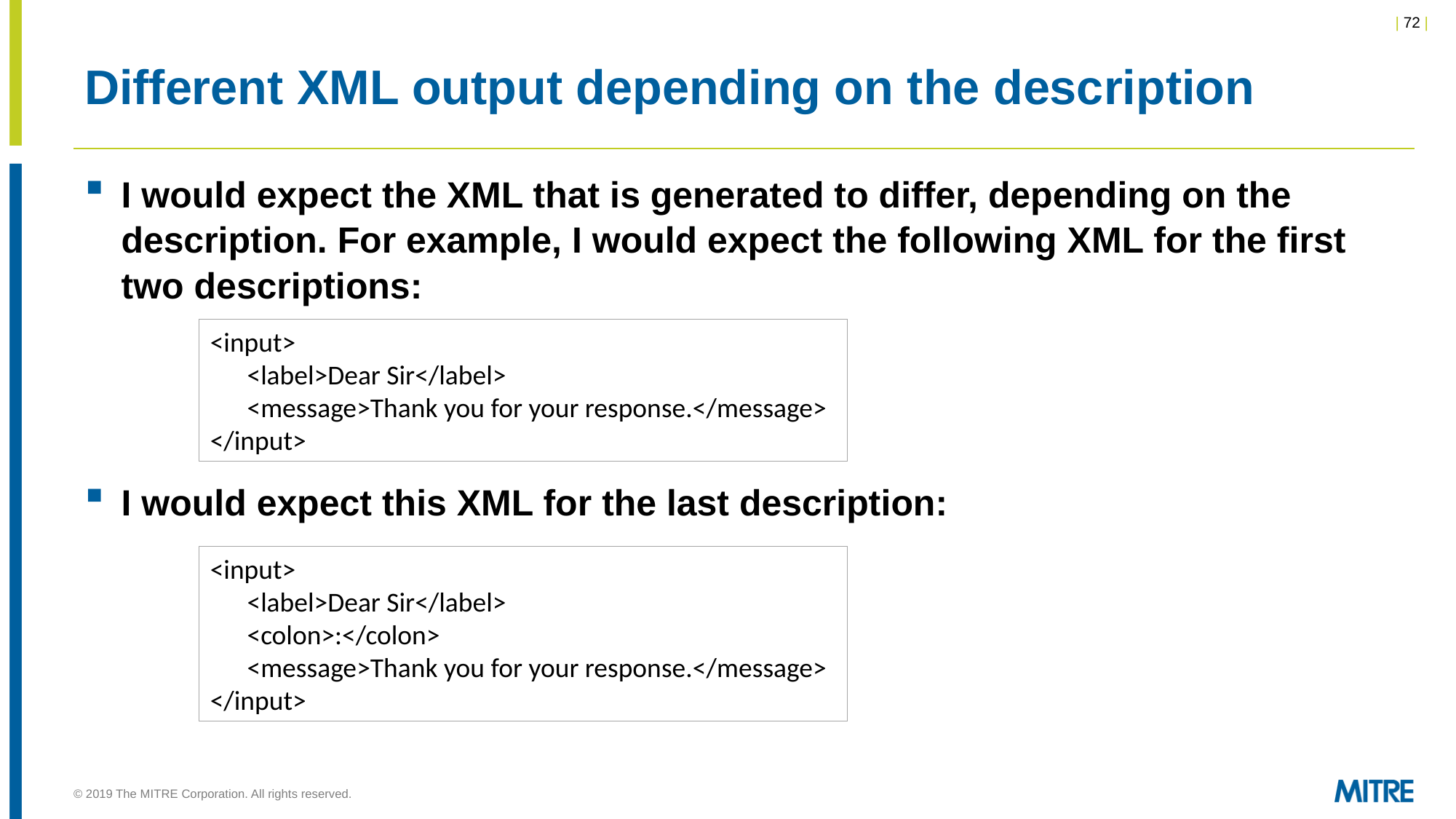

# Different XML output depending on the description
I would expect the XML that is generated to differ, depending on the description. For example, I would expect the following XML for the first two descriptions:
<input>
      <label>Dear Sir</label>
      <message>Thank you for your response.</message>
</input>
I would expect this XML for the last description:
<input>
      <label>Dear Sir</label>
      <colon>:</colon>
      <message>Thank you for your response.</message>
</input>
© 2019 The MITRE Corporation. All rights reserved.